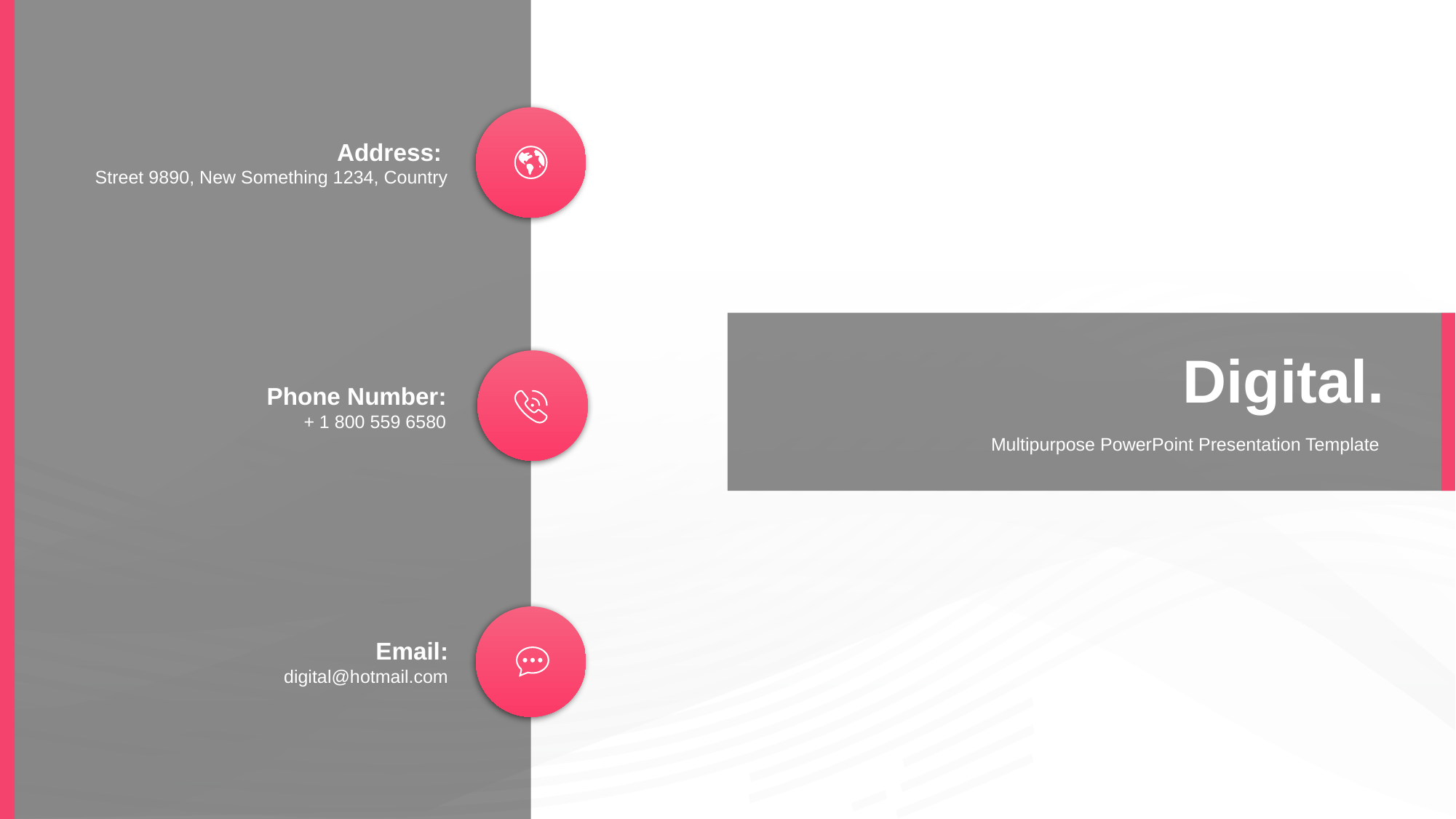

Address:
Street 9890, New Something 1234, Country

Digital.

Phone Number:
+ 1 800 559 6580
Multipurpose PowerPoint Presentation Template

Email:
digital@hotmail.com